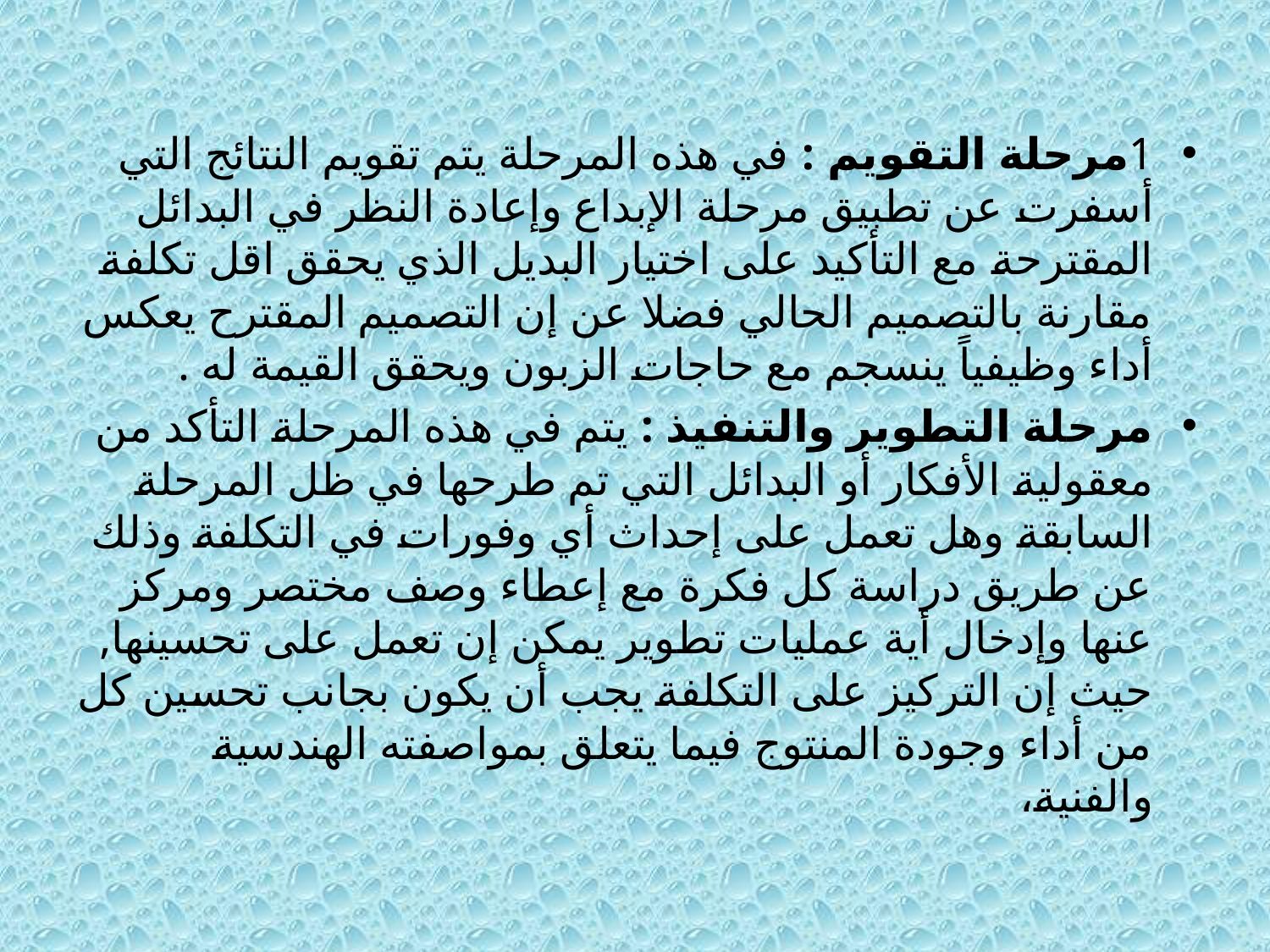

1مرحلة التقويم : في هذه المرحلة يتم تقويم النتائج التي أسفرت عن تطبيق مرحلة الإبداع وإعادة النظر في البدائل المقترحة مع التأكيد على اختيار البديل الذي يحقق اقل تكلفة مقارنة بالتصميم الحالي فضلا عن إن التصميم المقترح يعكس أداء وظيفياً ينسجم مع حاجات الزبون ويحقق القيمة له .
مرحلة التطوير والتنفيذ : يتم في هذه المرحلة التأكد من معقولية الأفكار أو البدائل التي تم طرحها في ظل المرحلة السابقة وهل تعمل على إحداث أي وفورات في التكلفة وذلك عن طريق دراسة كل فكرة مع إعطاء وصف مختصر ومركز عنها وإدخال أية عمليات تطوير يمكن إن تعمل على تحسينها, حيث إن التركيز على التكلفة يجب أن يكون بجانب تحسين كل من أداء وجودة المنتوج فيما يتعلق بمواصفته الهندسية والفنية،